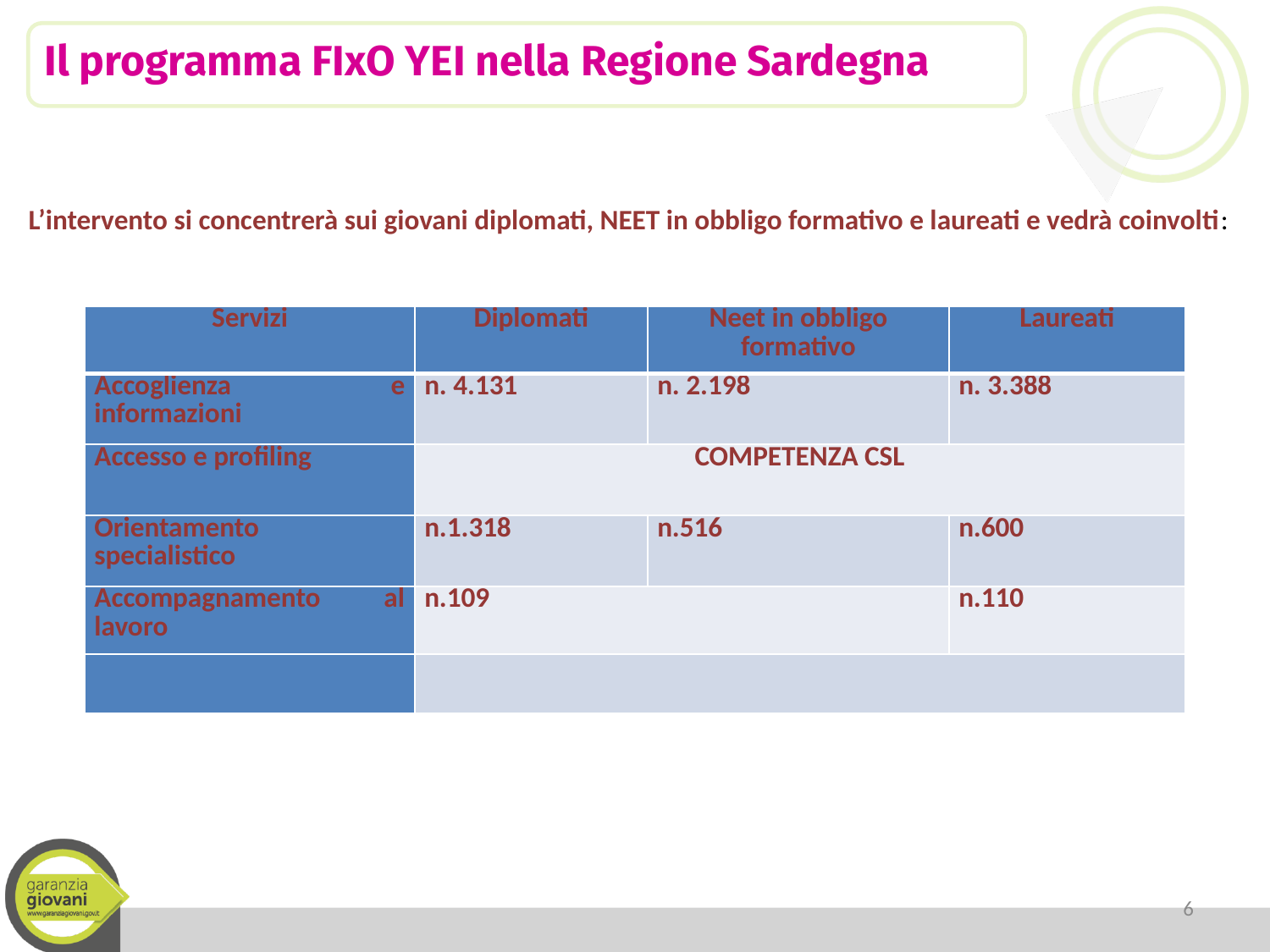

Il programma FIxO YEI nella Regione Sardegna
L’intervento si concentrerà sui giovani diplomati, NEET in obbligo formativo e laureati e vedrà coinvolti:

| Servizi | Diplomati | Neet in obbligo formativo | Laureati |
| --- | --- | --- | --- |
| Accoglienza e informazioni | n. 4.131 | n. 2.198 | n. 3.388 |
| Accesso e profiling | COMPETENZA CSL |  |  |
| Orientamento specialistico | n.1.318 | n.516 | n.600 |
| Accompagnamento al lavoro | n.109 |  | n.110 |
|  |  |  |  |
6